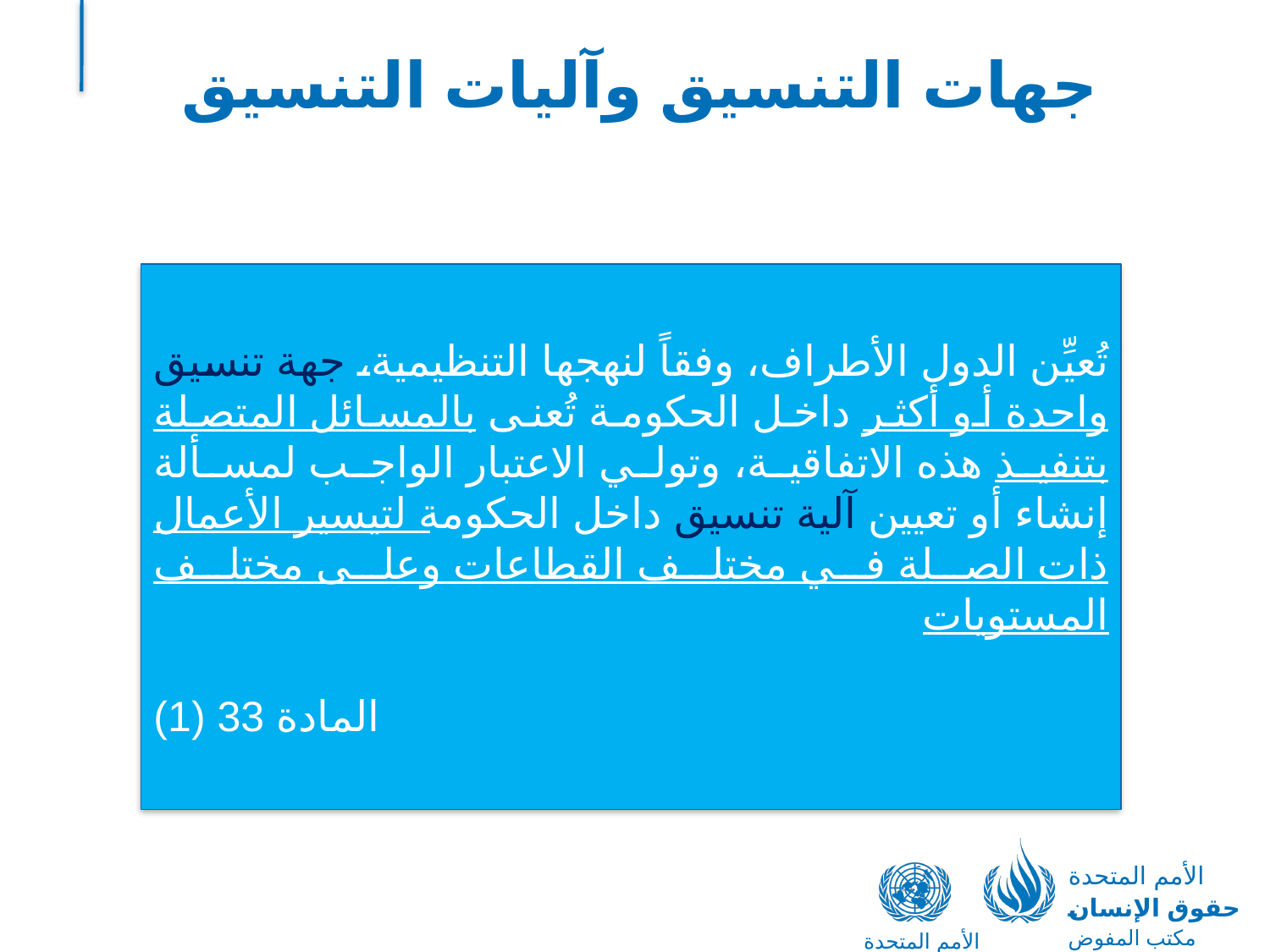

# جهات التنسيق وآليات التنسيق

تُعيِّن الدول الأطراف، وفقاً لنهجها التنظيمية، جهة تنسيق واحدة أو أكثر داخل الحكومة تُعنى بالمسائل المتصلة بتنفيذ هذه الاتفاقية، وتولي الاعتبار الواجب لمسألة إنشاء أو تعيين آلية تنسيق داخل الحكومة لتيسير الأعمال ذات الصلة في مختلف القطاعات وعلى مختلف المستويات

المادة 33 (1)
الأمم المتحدة
حقوق الإنسان
مكتب المفوض السامي
الأمم المتحدة